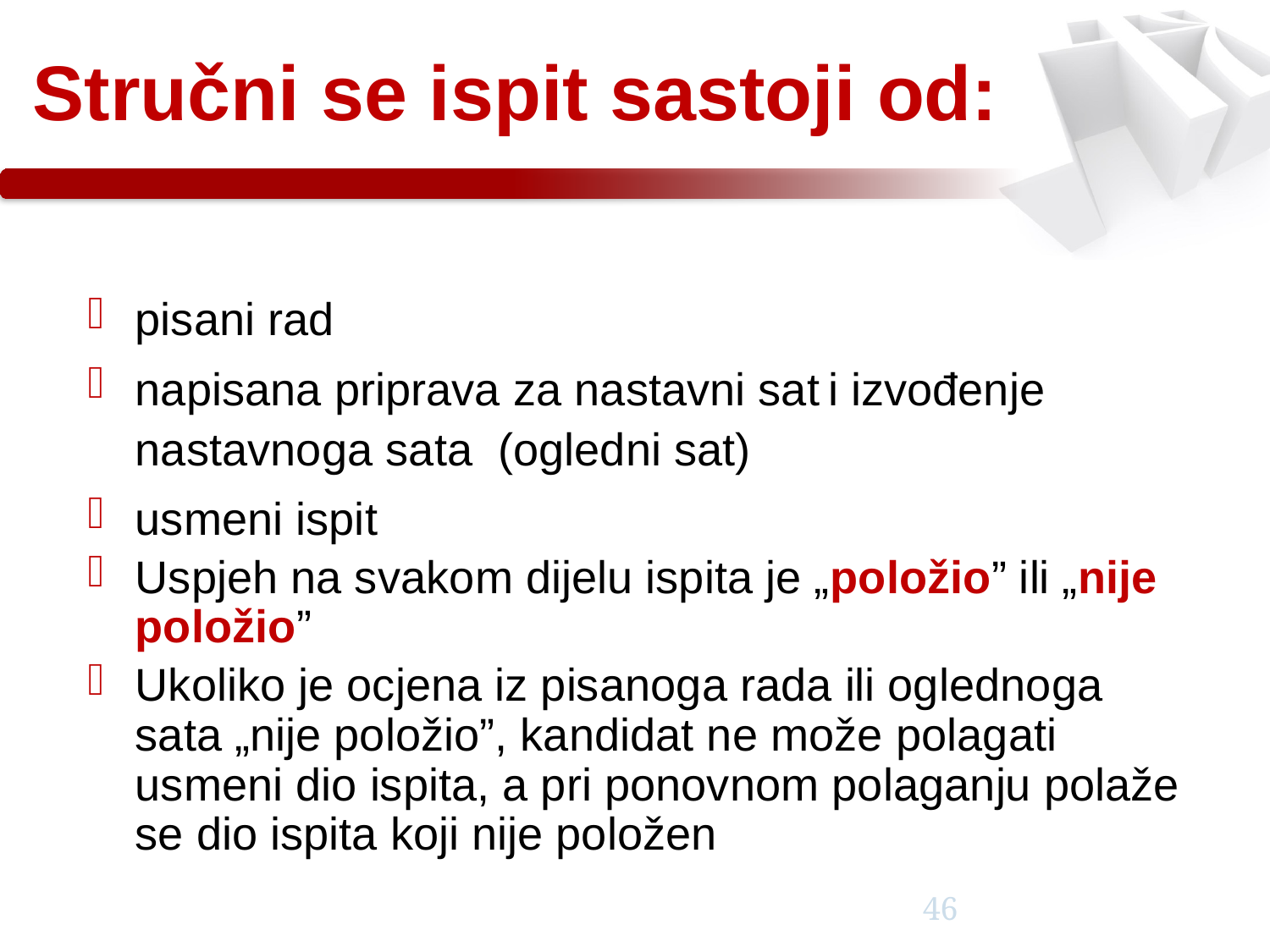

# Stručni se ispit sastoji od:
pisani rad
napisana priprava za nastavni sat i izvođenje nastavnoga sata  (ogledni sat)
usmeni ispit
Uspjeh na svakom dijelu ispita je „položio” ili „nije položio”
Ukoliko je ocjena iz pisanoga rada ili oglednoga sata „nije položio”, kandidat ne može polagati usmeni dio ispita, a pri ponovnom polaganju polaže se dio ispita koji nije položen
46